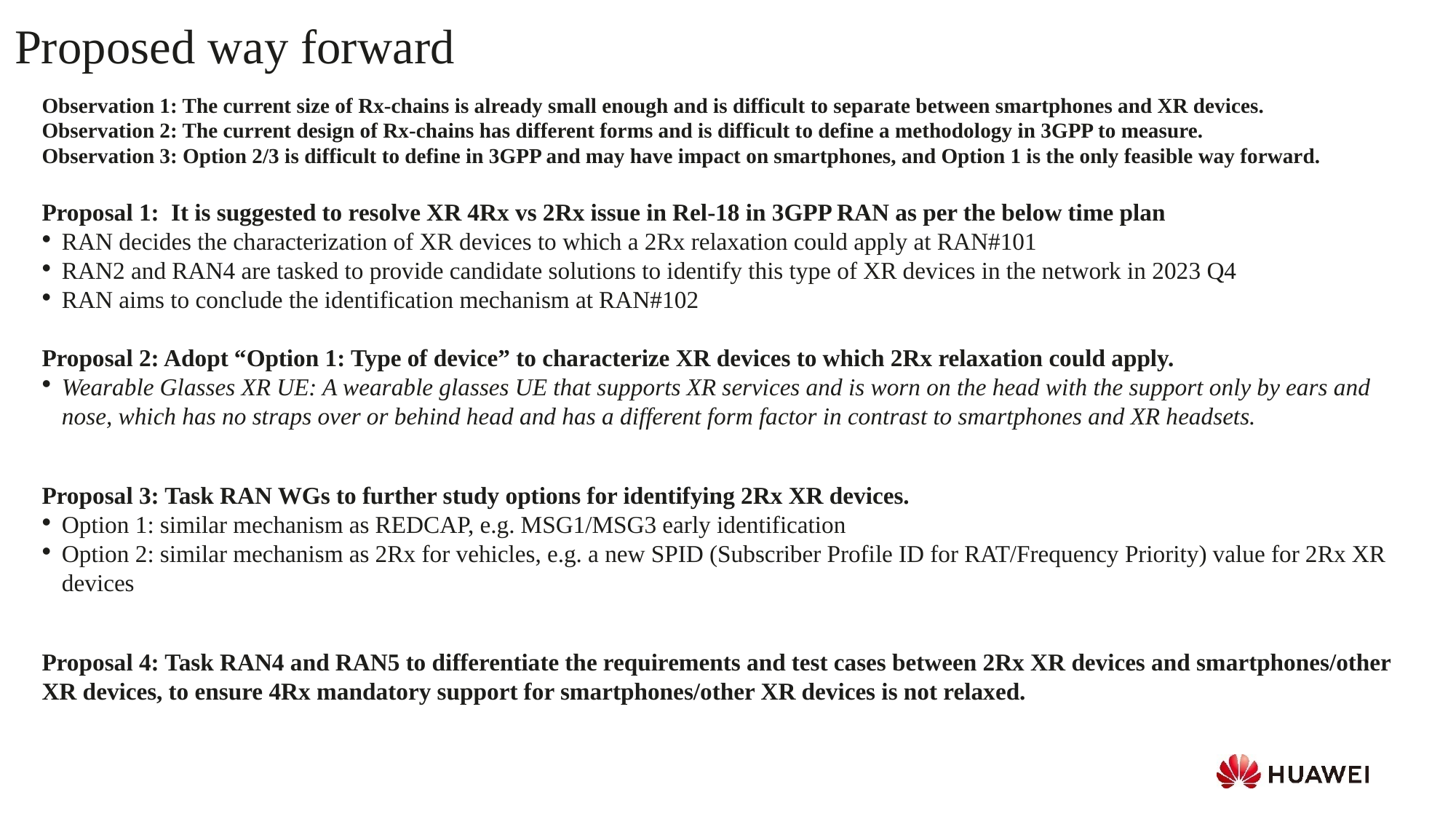

Proposed way forward
Observation 1: The current size of Rx-chains is already small enough and is difficult to separate between smartphones and XR devices.
Observation 2: The current design of Rx-chains has different forms and is difficult to define a methodology in 3GPP to measure.
Observation 3: Option 2/3 is difficult to define in 3GPP and may have impact on smartphones, and Option 1 is the only feasible way forward.

Proposal 1:  It is suggested to resolve XR 4Rx vs 2Rx issue in Rel-18 in 3GPP RAN as per the below time plan
RAN decides the characterization of XR devices to which a 2Rx relaxation could apply at RAN#101
RAN2 and RAN4 are tasked to provide candidate solutions to identify this type of XR devices in the network in 2023 Q4
RAN aims to conclude the identification mechanism at RAN#102

Proposal 2: Adopt “Option 1: Type of device” to characterize XR devices to which 2Rx relaxation could apply.
Wearable Glasses XR UE: A wearable glasses UE that supports XR services and is worn on the head with the support only by ears and nose, which has no straps over or behind head and has a different form factor in contrast to smartphones and XR headsets.

Proposal 3: Task RAN WGs to further study options for identifying 2Rx XR devices.
Option 1: similar mechanism as REDCAP, e.g. MSG1/MSG3 early identification
Option 2: similar mechanism as 2Rx for vehicles, e.g. a new SPID (Subscriber Profile ID for RAT/Frequency Priority) value for 2Rx XR devices

Proposal 4: Task RAN4 and RAN5 to differentiate the requirements and test cases between 2Rx XR devices and smartphones/other XR devices, to ensure 4Rx mandatory support for smartphones/other XR devices is not relaxed.